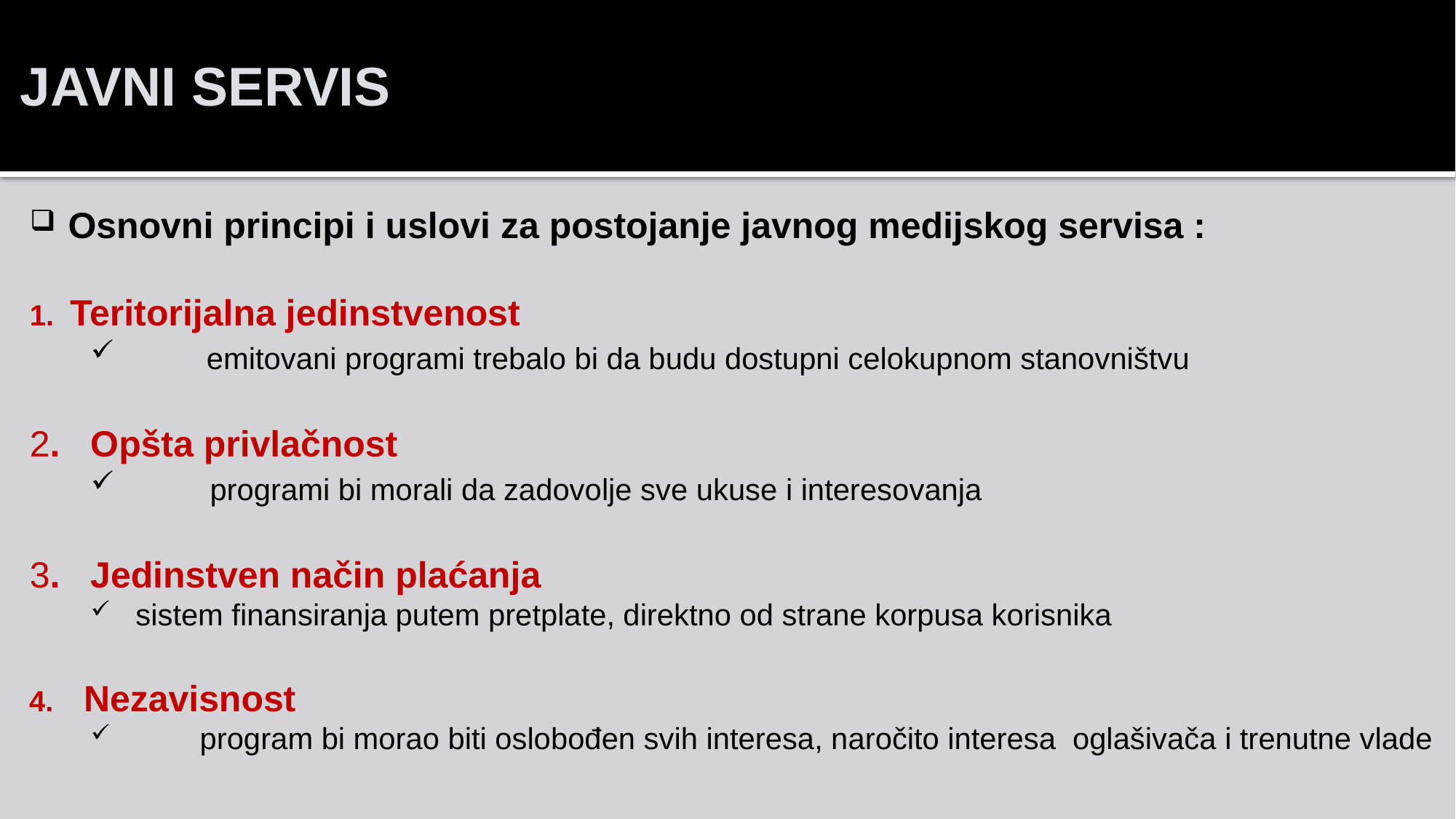

# JAVNI SERVIS
Osnovni principi i uslovi za postojanje javnog medijskog servisa :

Teritorijalna jedinstvenost
	emitovani programi trebalo bi da budu dostupni celokupnom stanovništvu

2.   Opšta privlačnost
	 programi bi morali da zadovolje sve ukuse i interesovanja

3.   Jedinstven način plaćanja
   sistem finansiranja putem pretplate, direktno od strane korpusa korisnika

Nezavisnost
	program bi morao biti oslobođen svih interesa, naročito interesa  oglašivača i trenutne vlade